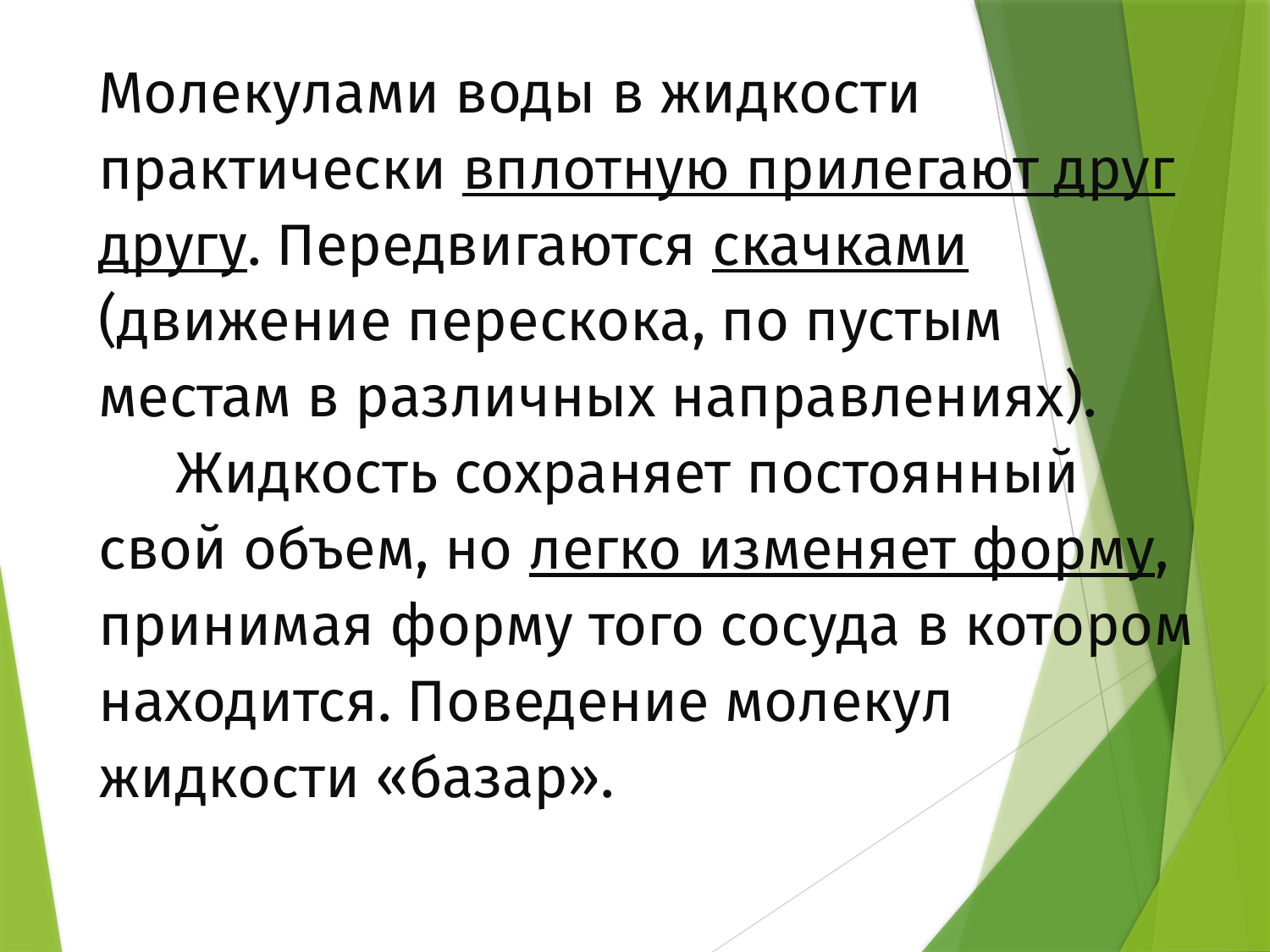

Молекулами воды в жидкости
практически вплотную прилегают друг
другу. Передвигаются скачками
(движение перескока, по пустым
местам в различных направлениях).
     Жидкость сохраняет постоянный
свой объем, но легко изменяет форму,
принимая форму того сосуда в котором
находится. Поведение молекул
жидкости «базар».

#